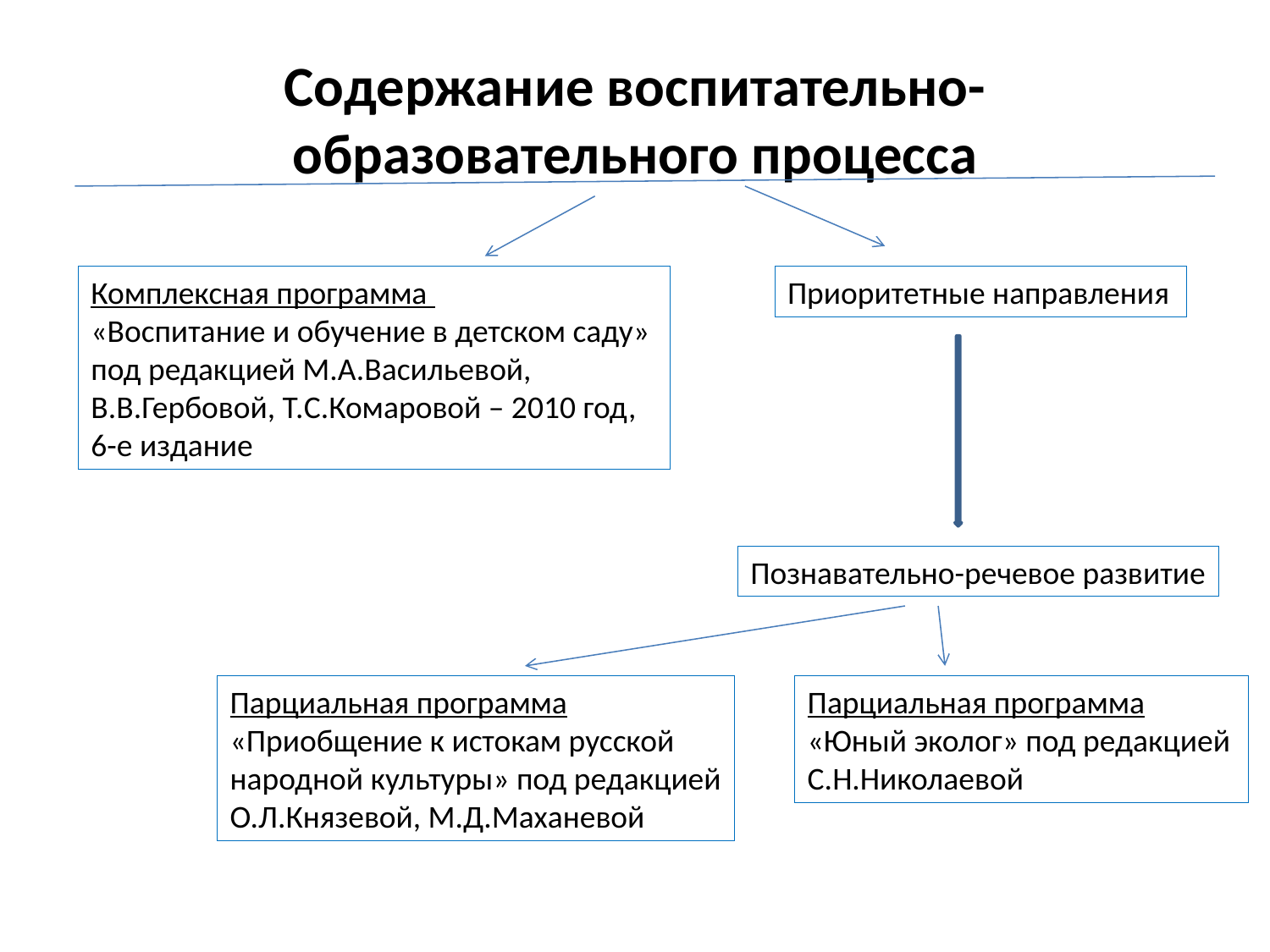

# Содержание воспитательно-образовательного процесса
Комплексная программа
«Воспитание и обучение в детском саду»
под редакцией М.А.Васильевой,
В.В.Гербовой, Т.С.Комаровой – 2010 год,
6-е издание
Приоритетные направления

Познавательно-речевое развитие
Парциальная программа
«Приобщение к истокам русской
народной культуры» под редакцией
О.Л.Князевой, М.Д.Маханевой
Парциальная программа
«Юный эколог» под редакцией
С.Н.Николаевой